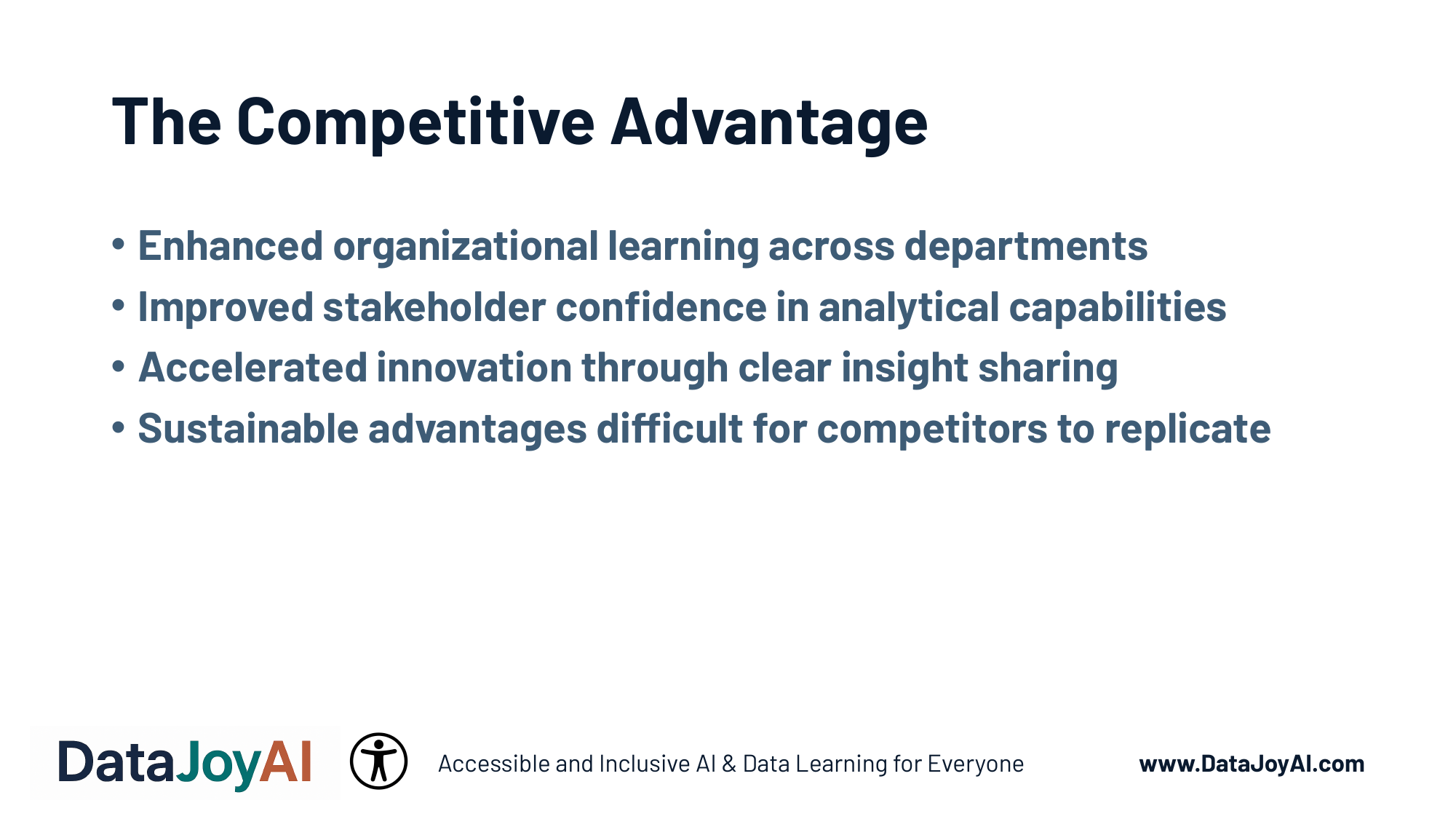

# The Competitive Advantage
Enhanced organizational learning across departments
Improved stakeholder confidence in analytical capabilities
Accelerated innovation through clear insight sharing
Sustainable advantages difficult for competitors to replicate